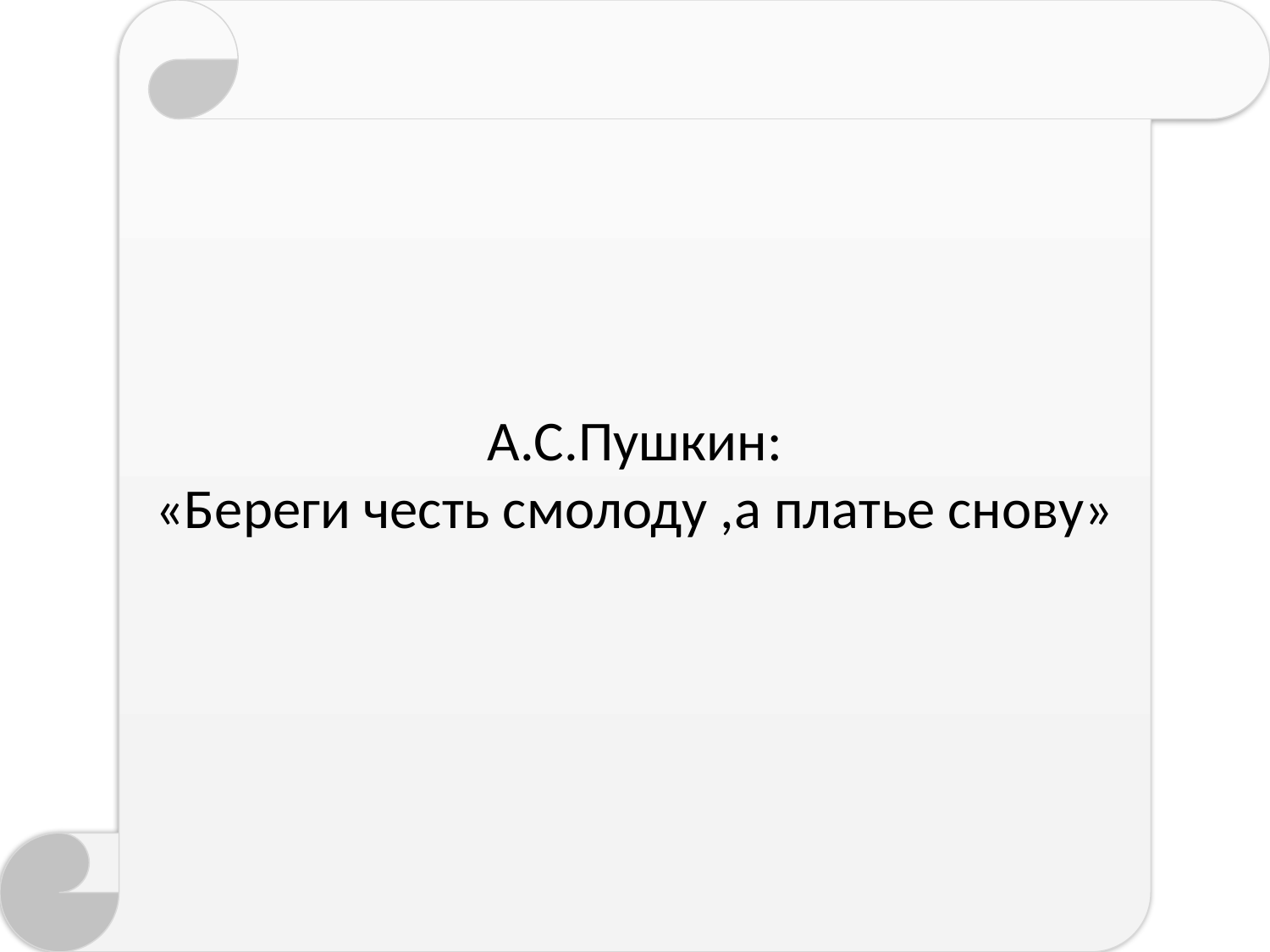

А.С.Пушкин:
«Береги честь смолоду ,а платье снову»

#